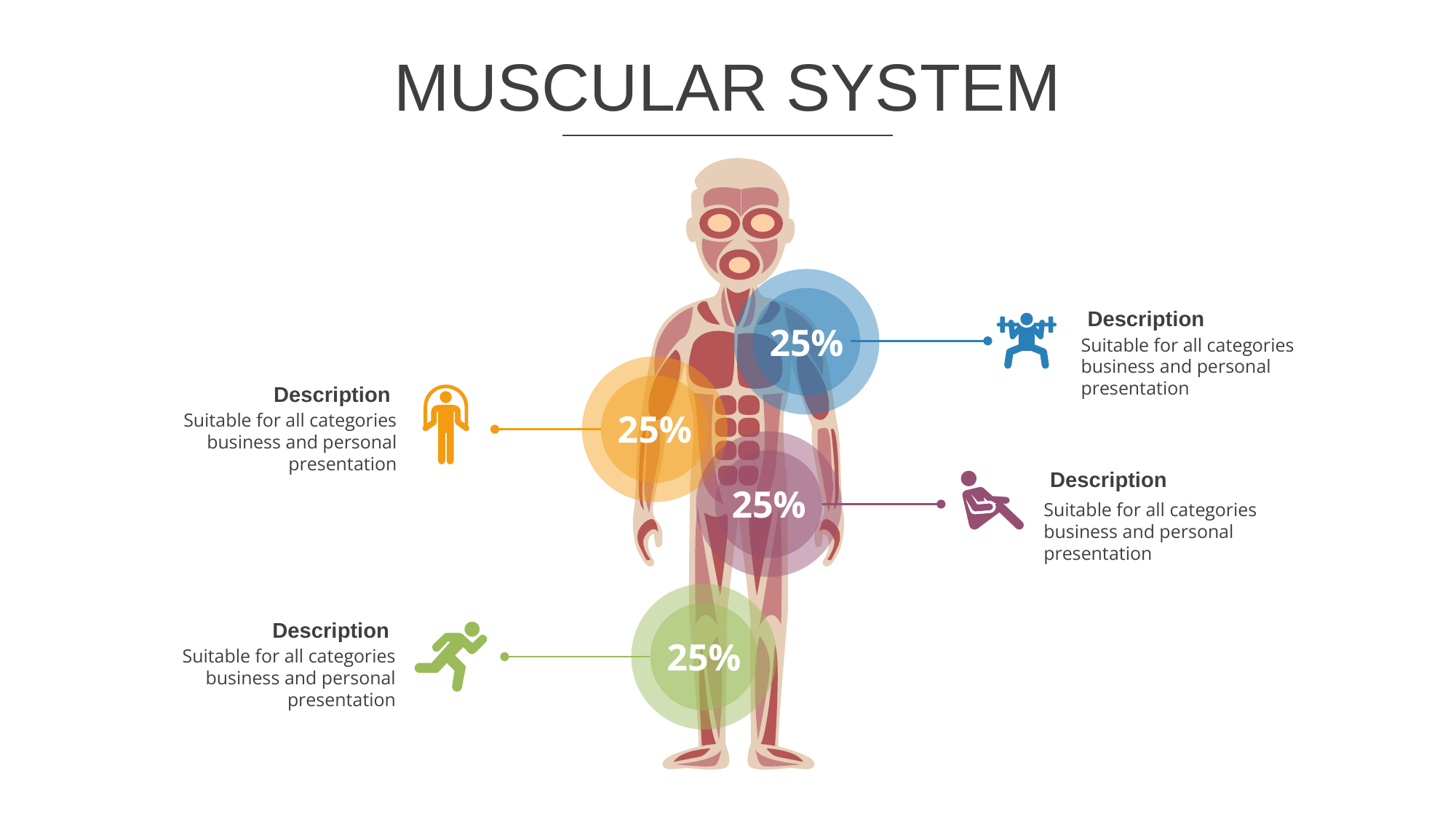

# MUSCULAR SYSTEM

Description

25%
Suitable for all categories business and personal presentation

Description

25%
Suitable for all categories business and personal presentation

Description

25%
Suitable for all categories business and personal presentation

Description

25%
Suitable for all categories business and personal presentation